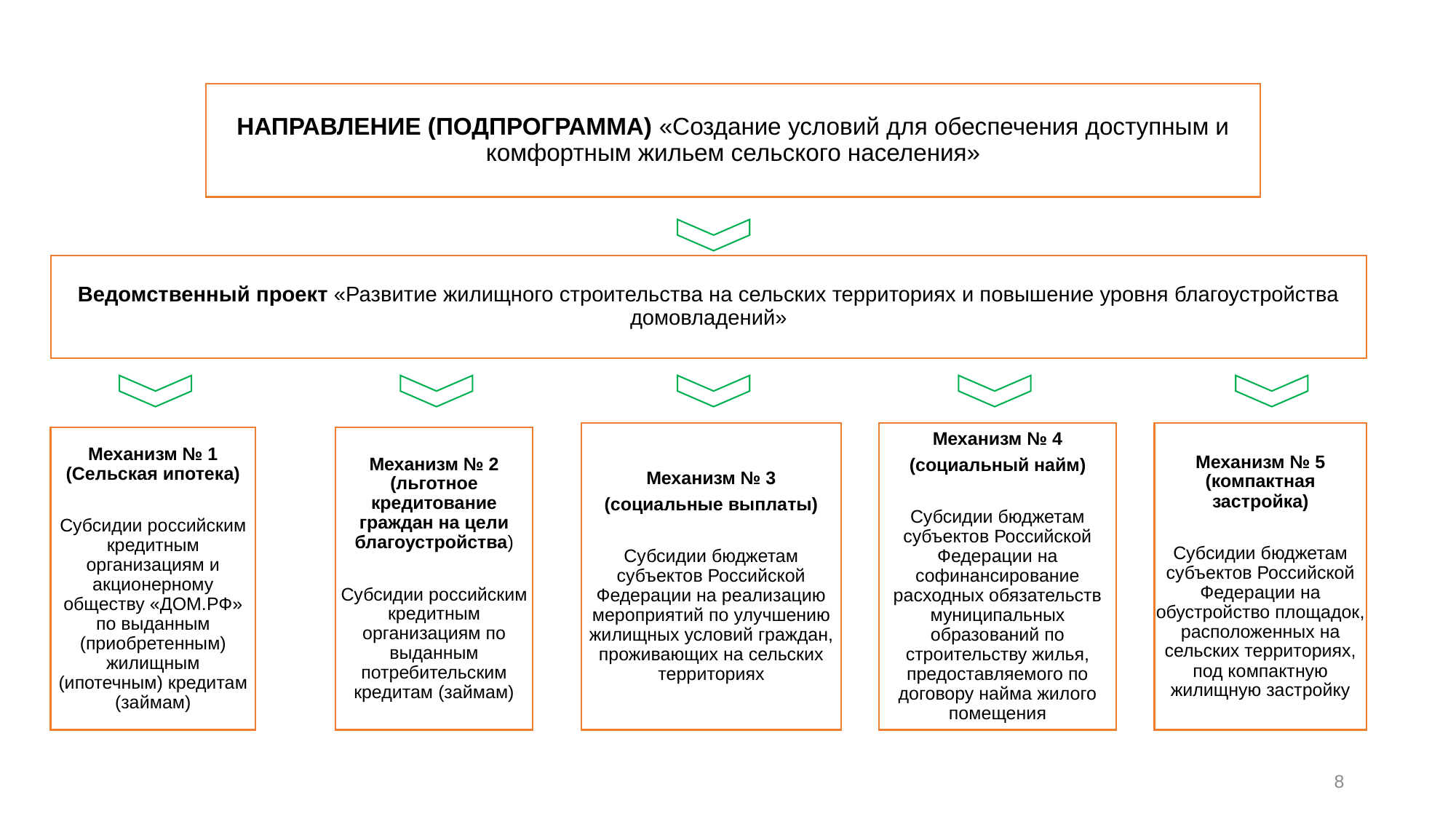

НАПРАВЛЕНИЕ (ПОДПРОГРАММА) «Создание условий для обеспечения доступным и комфортным жильем сельского населения»
Ведомственный проект «Развитие жилищного строительства на сельских территориях и повышение уровня благоустройства домовладений»
Механизм № 3
(социальные выплаты)

Субсидии бюджетам субъектов Российской Федерации на реализацию мероприятий по улучшению жилищных условий граждан, проживающих на сельских территориях
Механизм № 4
(социальный найм)

Субсидии бюджетам субъектов Российской Федерации на софинансирование расходных обязательств муниципальных образований по строительству жилья, предоставляемого по договору найма жилого помещения
Механизм № 5 (компактная застройка)

Субсидии бюджетам субъектов Российской Федерации на обустройство площадок, расположенных на сельских территориях, под компактную жилищную застройку
Механизм № 2 (льготное кредитование граждан на цели благоустройства)

Субсидии российским кредитным организациям по выданным потребительским кредитам (займам)
Механизм № 1 (Сельская ипотека)

Субсидии российским кредитным организациям и акционерному обществу «ДОМ.РФ» по выданным (приобретенным) жилищным (ипотечным) кредитам (займам)

8